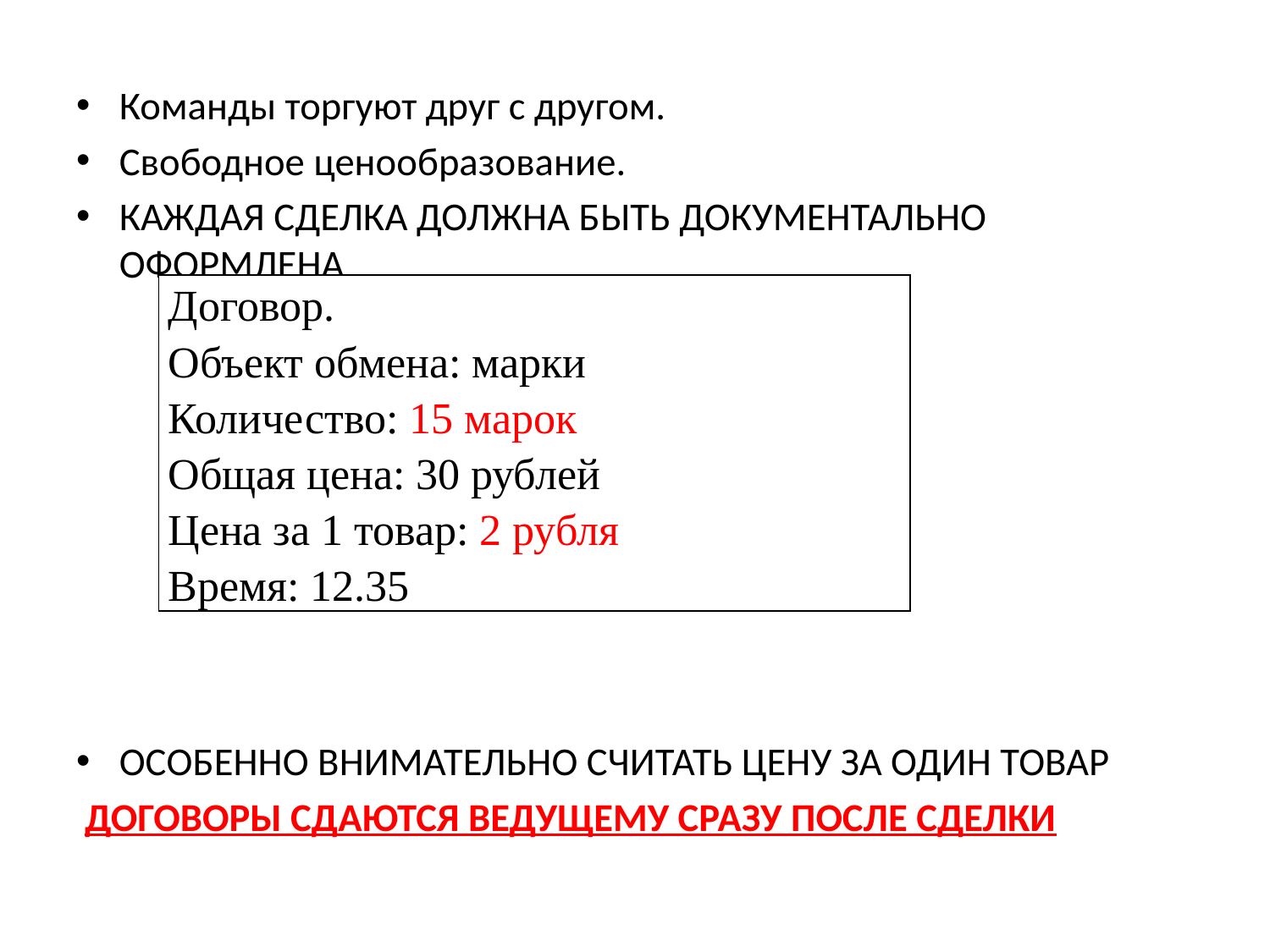

Команды торгуют друг с другом.
Свободное ценообразование.
КАЖДАЯ СДЕЛКА ДОЛЖНА БЫТЬ ДОКУМЕНТАЛЬНО ОФОРМЛЕНА

ОСОБЕННО ВНИМАТЕЛЬНО СЧИТАТЬ ЦЕНУ ЗА ОДИН ТОВАР
 ДОГОВОРЫ СДАЮТСЯ ВЕДУЩЕМУ СРАЗУ ПОСЛЕ СДЕЛКИ
| Договор. Объект обмена: марки Количество: 15 марок Общая цена: 30 рублей Цена за 1 товар: 2 рубля Время: 12.35 |
| --- |